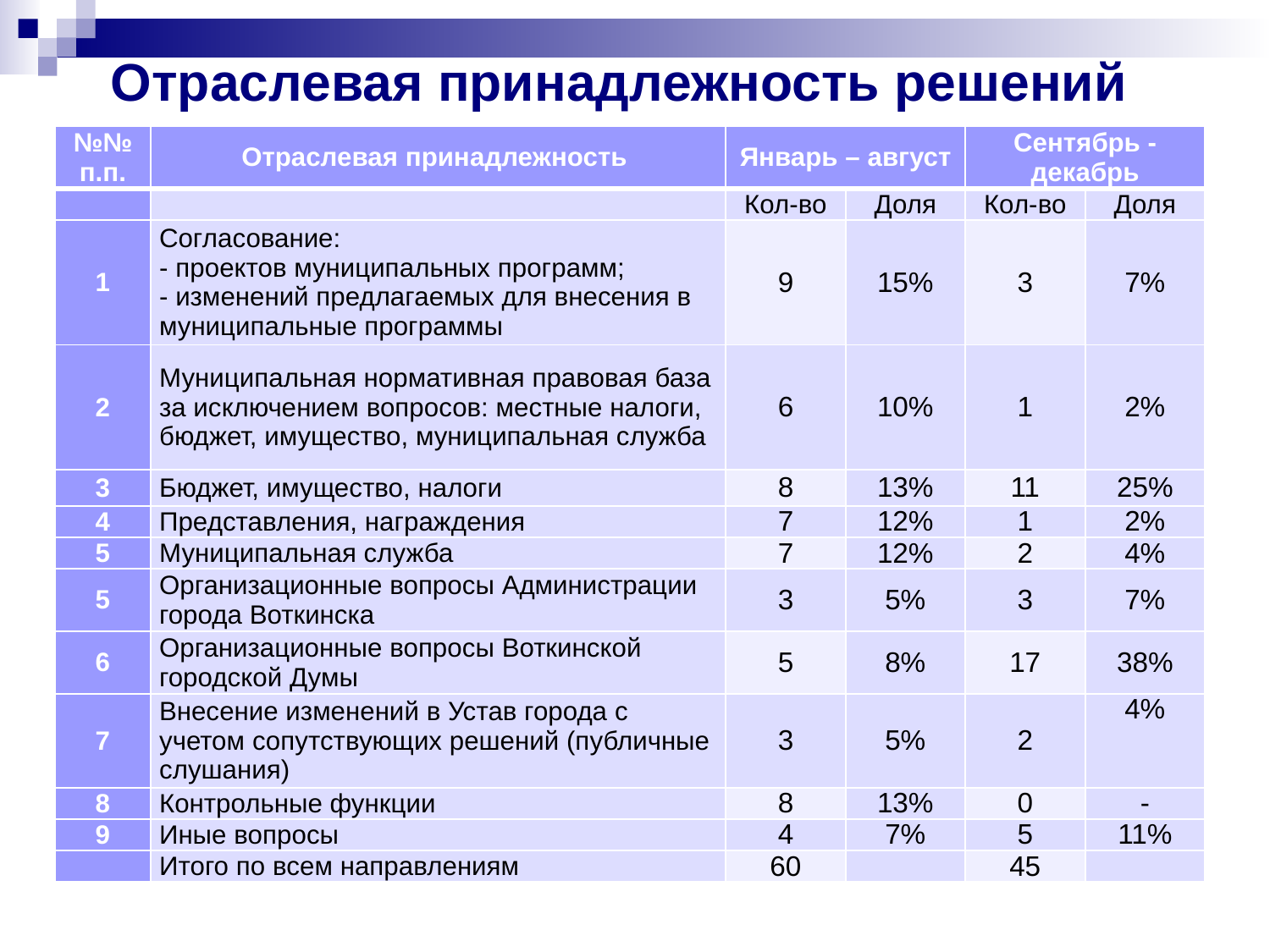

# Отраслевая принадлежность решений
| №№ п.п. | Отраслевая принадлежность | Январь – август |  | Сентябрь - декабрь |  |
| --- | --- | --- | --- | --- | --- |
|  |  | Кол-во | Доля | Кол-во | Доля |
| 1 | Согласование: - проектов муниципальных программ; - изменений предлагаемых для внесения в муниципальные программы | 9 | 15% | 3 | 7% |
| 2 | Муниципальная нормативная правовая база за исключением вопросов: местные налоги, бюджет, имущество, муниципальная служба | 6 | 10% | 1 | 2% |
| 3 | Бюджет, имущество, налоги | 8 | 13% | 11 | 25% |
| 4 | Представления, награждения | 7 | 12% | 1 | 2% |
| 5 | Муниципальная служба | 7 | 12% | 2 | 4% |
| 5 | Организационные вопросы Администрации города Воткинска | 3 | 5% | 3 | 7% |
| 6 | Организационные вопросы Воткинской городской Думы | 5 | 8% | 17 | 38% |
| 7 | Внесение изменений в Устав города с учетом сопутствующих решений (публичные слушания) | 3 | 5% | 2 | 4% |
| 8 | Контрольные функции | 8 | 13% | 0 | - |
| 9 | Иные вопросы | 4 | 7% | 5 | 11% |
|  | Итого по всем направлениям | 60 |  | 45 |  |